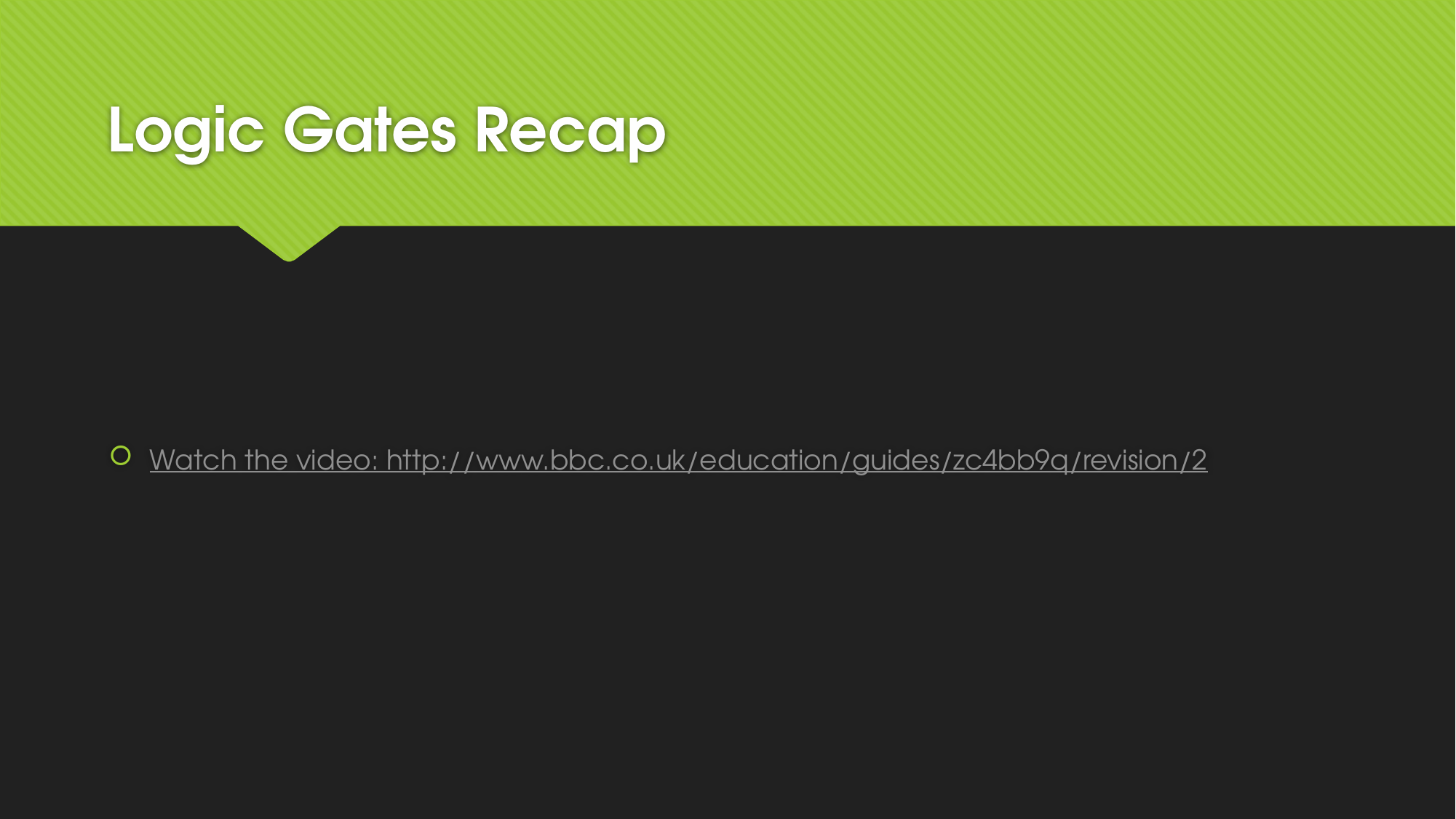

# Logic Gates Recap
Watch the video: http://www.bbc.co.uk/education/guides/zc4bb9q/revision/2